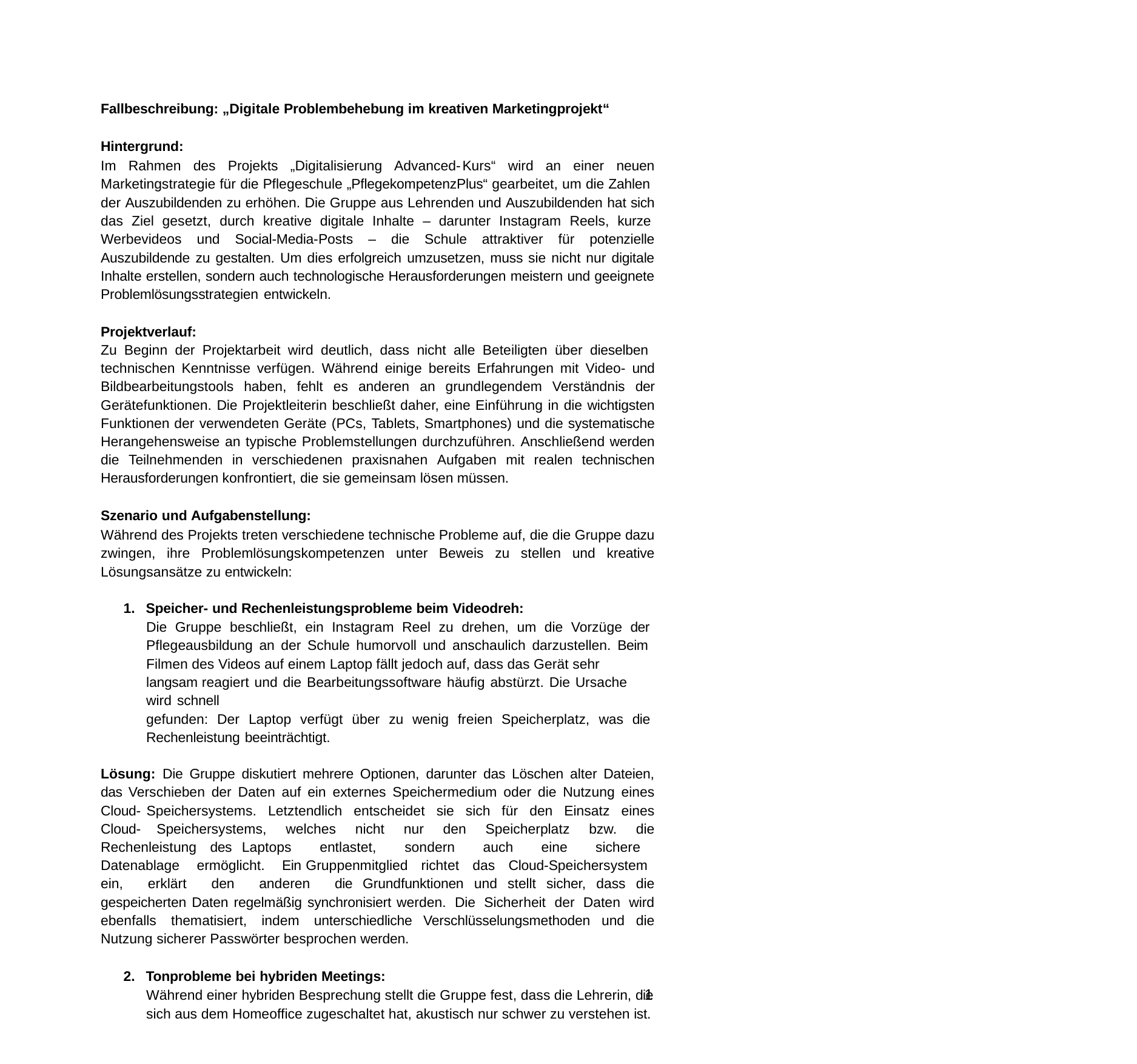

Fallbeschreibung: „Digitale Problembehebung im kreativen Marketingprojekt“

Hintergrund:
Im  Rahmen  des  Projekts  „Digitalisierung  Advanced-Kurs“  wird  an  einer  neuen Marketingstrategie für die Pflegeschule „PflegekompetenzPlus“ gearbeitet, um die Zahlen
der Auszubildenden zu erhöhen. Die Gruppe aus Lehrenden und Auszubildenden hat sich das Ziel gesetzt, durch kreative digitale Inhalte – darunter Instagram Reels, kurze
Werbevideos und Social-Media-Posts – die Schule attraktiver für potenzielle Auszubildende zu gestalten. Um dies erfolgreich umzusetzen, muss sie nicht nur digitale Inhalte erstellen, sondern auch technologische Herausforderungen meistern und geeignete Problemlösungsstrategien entwickeln.

Projektverlauf:
Zu Beginn der Projektarbeit wird deutlich, dass nicht alle Beteiligten über dieselben
technischen Kenntnisse verfügen. Während einige bereits Erfahrungen mit Video- und Bildbearbeitungstools haben, fehlt es anderen an grundlegendem Verständnis der Gerätefunktionen. Die Projektleiterin beschließt daher, eine Einführung in die wichtigsten Funktionen der verwendeten Geräte (PCs, Tablets, Smartphones) und die systematische Herangehensweise an typische Problemstellungen durchzuführen. Anschließend werden die Teilnehmenden in verschiedenen praxisnahen Aufgaben mit realen technischen Herausforderungen konfrontiert, die sie gemeinsam lösen müssen.

Szenario und Aufgabenstellung:
Während des Projekts treten verschiedene technische Probleme auf, die die Gruppe dazu zwingen, ihre Problemlösungskompetenzen unter Beweis zu stellen und kreative Lösungsansätze zu entwickeln:

Speicher- und Rechenleistungsprobleme beim Videodreh:
Die Gruppe beschließt, ein Instagram Reel zu drehen, um die Vorzüge der Pflegeausbildung an der Schule humorvoll und anschaulich darzustellen. Beim
Filmen des Videos auf einem Laptop fällt jedoch auf, dass das Gerät sehr langsam reagiert und die Bearbeitungssoftware häufig abstürzt. Die Ursache wird schnell
gefunden: Der Laptop verfügt über zu wenig freien Speicherplatz, was die Rechenleistung beeinträchtigt.

Lösung: Die Gruppe diskutiert mehrere Optionen, darunter das Löschen alter Dateien, das Verschieben der Daten auf ein externes Speichermedium oder die Nutzung eines Cloud- Speichersystems. Letztendlich entscheidet sie sich für den Einsatz eines Cloud- Speichersystems, welches nicht nur den Speicherplatz bzw. die Rechenleistung des Laptops  entlastet,  sondern  auch  eine  sichere  Datenablage  ermöglicht.  Ein Gruppenmitglied  richtet  das  Cloud-Speichersystem  ein,  erklärt  den  anderen  die Grundfunktionen und stellt sicher, dass die gespeicherten Daten regelmäßig synchronisiert werden. Die Sicherheit der Daten wird ebenfalls thematisiert, indem unterschiedliche Verschlüsselungsmethoden und die Nutzung sicherer Passwörter besprochen werden.

Tonprobleme bei hybriden Meetings:
Während einer hybriden Besprechung stellt die Gruppe fest, dass die Lehrerin, die sich aus dem Homeoffice zugeschaltet hat, akustisch nur schwer zu verstehen ist.
1